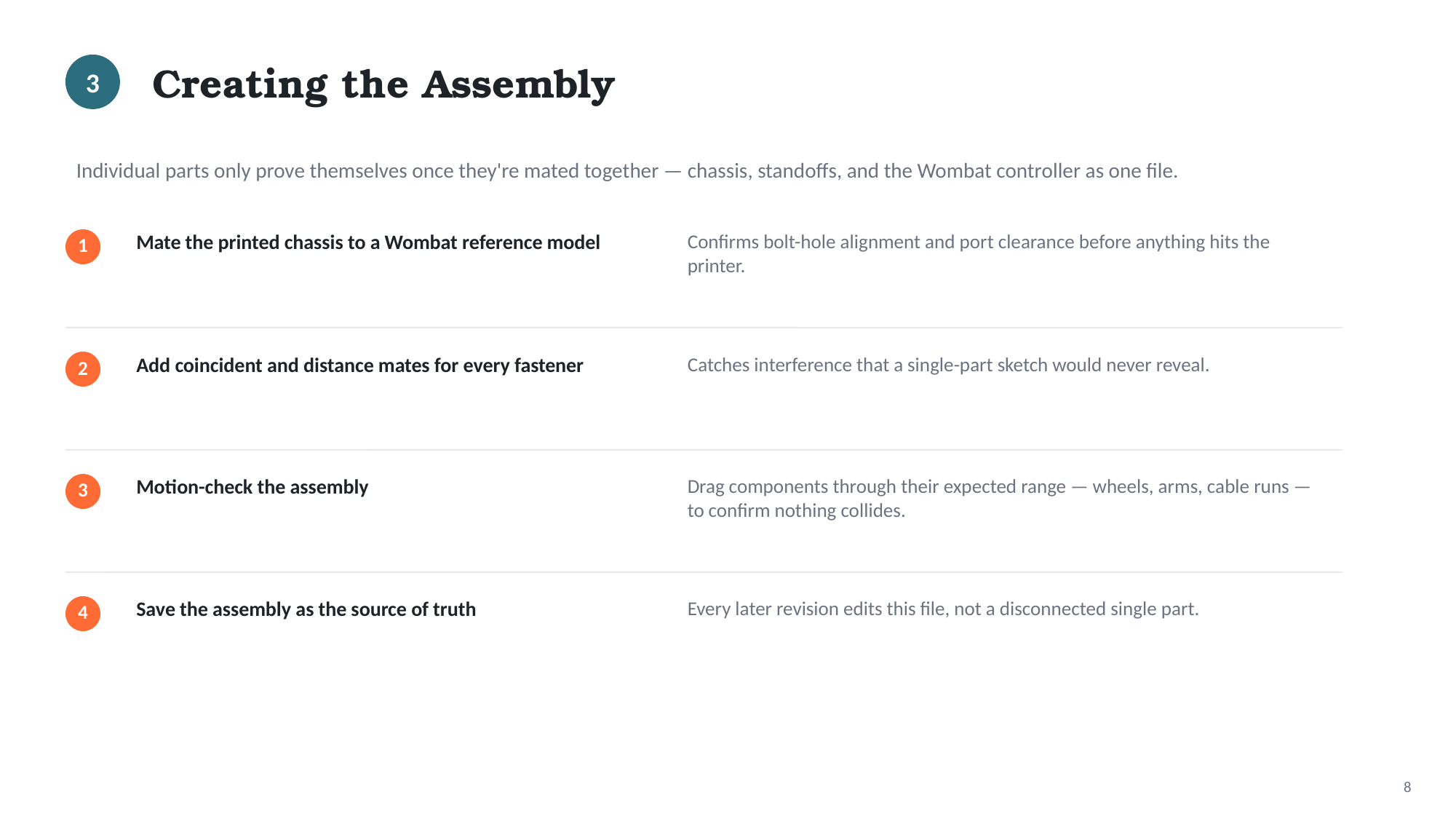

Creating the Assembly

3
Individual parts only prove themselves once they're mated together — chassis, standoffs, and the Wombat controller as one file.
Mate the printed chassis to a Wombat reference model
Confirms bolt-hole alignment and port clearance before anything hits the printer.
1

Add coincident and distance mates for every fastener
Catches interference that a single-part sketch would never reveal.
2

Motion-check the assembly
Drag components through their expected range — wheels, arms, cable runs — to confirm nothing collides.
3

Save the assembly as the source of truth
Every later revision edits this file, not a disconnected single part.
4

8